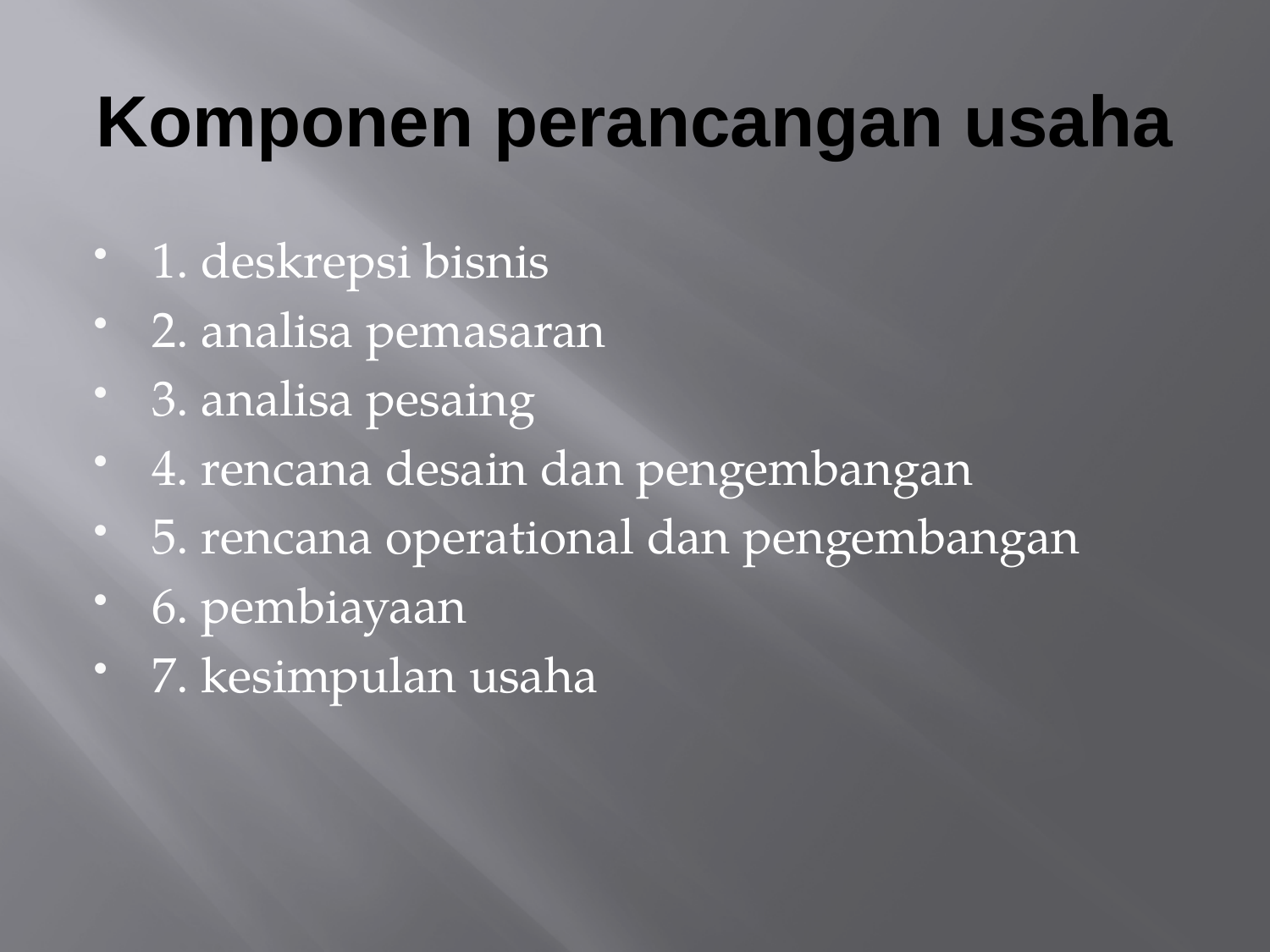

# Komponen perancangan usaha
1. deskrepsi bisnis
2. analisa pemasaran
3. analisa pesaing
4. rencana desain dan pengembangan
5. rencana operational dan pengembangan
6. pembiayaan
7. kesimpulan usaha